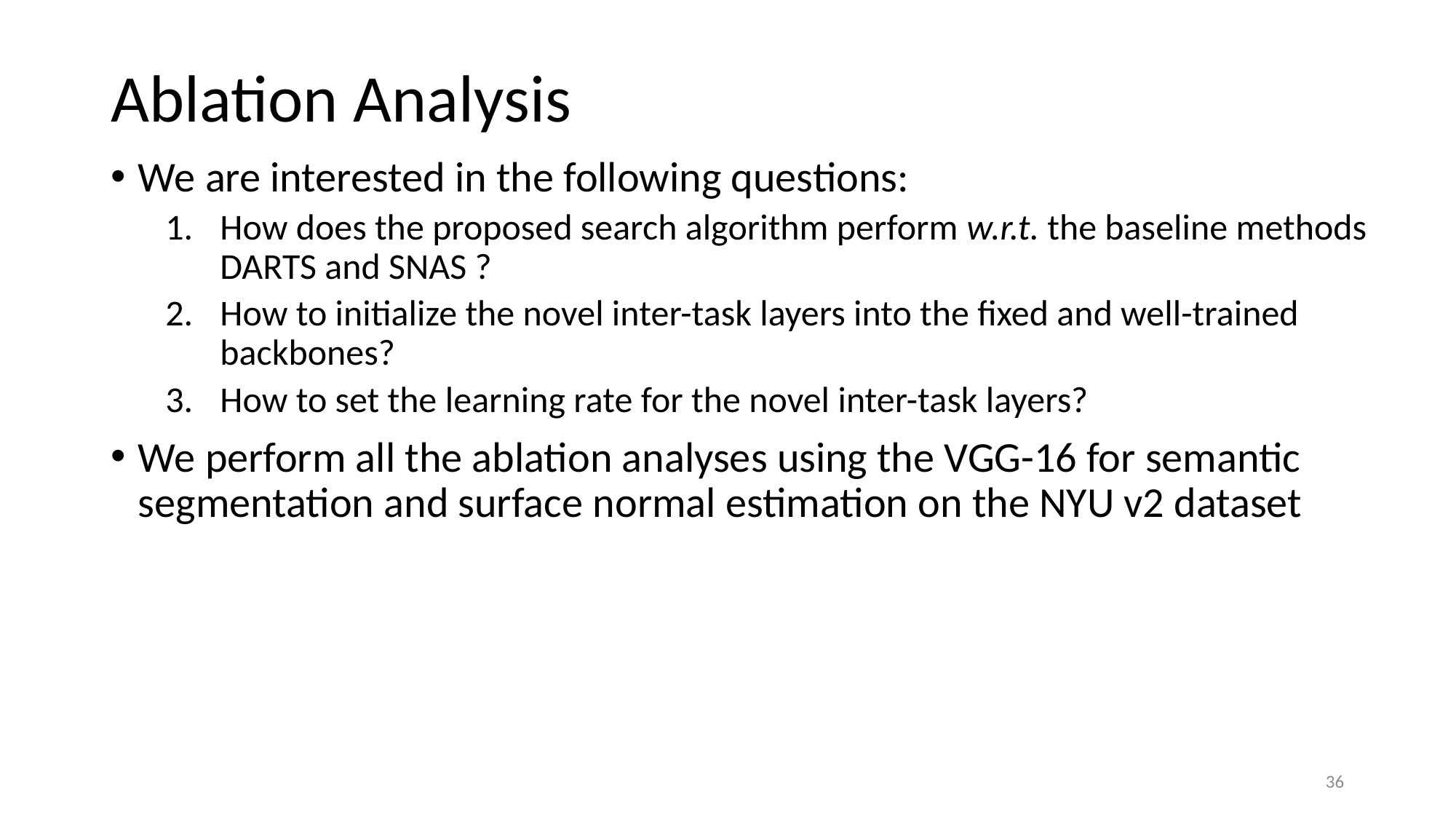

# Ablation Analysis
We are interested in the following questions:
How does the proposed search algorithm perform w.r.t. the baseline methods DARTS and SNAS ?
How to initialize the novel inter-task layers into the fixed and well-trained backbones?
How to set the learning rate for the novel inter-task layers?
We perform all the ablation analyses using the VGG-16 for semantic segmentation and surface normal estimation on the NYU v2 dataset

36